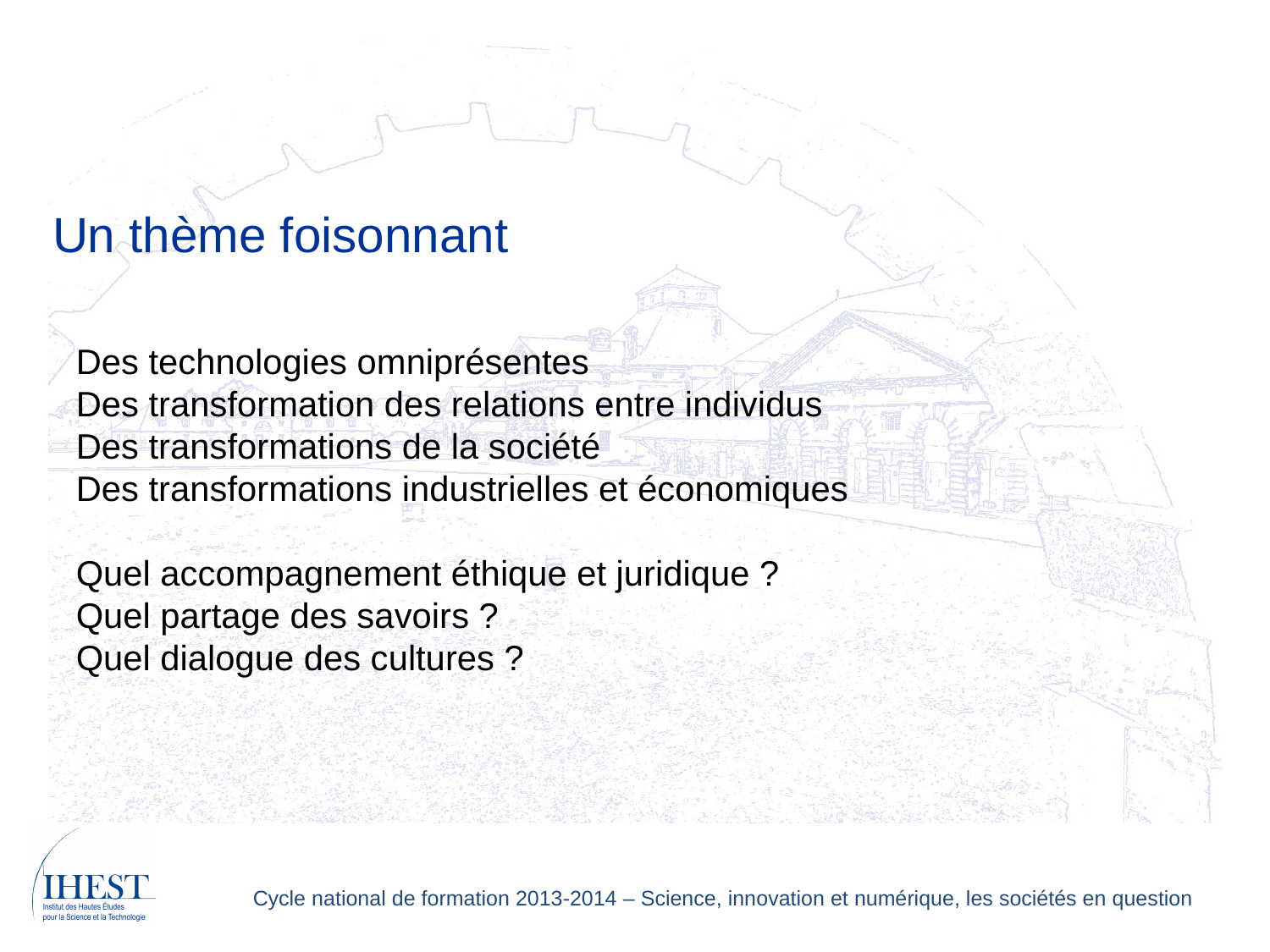

Un thème foisonnant
Des technologies omniprésentes
Des transformation des relations entre individus
Des transformations de la société
Des transformations industrielles et économiques

Quel accompagnement éthique et juridique ?
Quel partage des savoirs ?
Quel dialogue des cultures ?